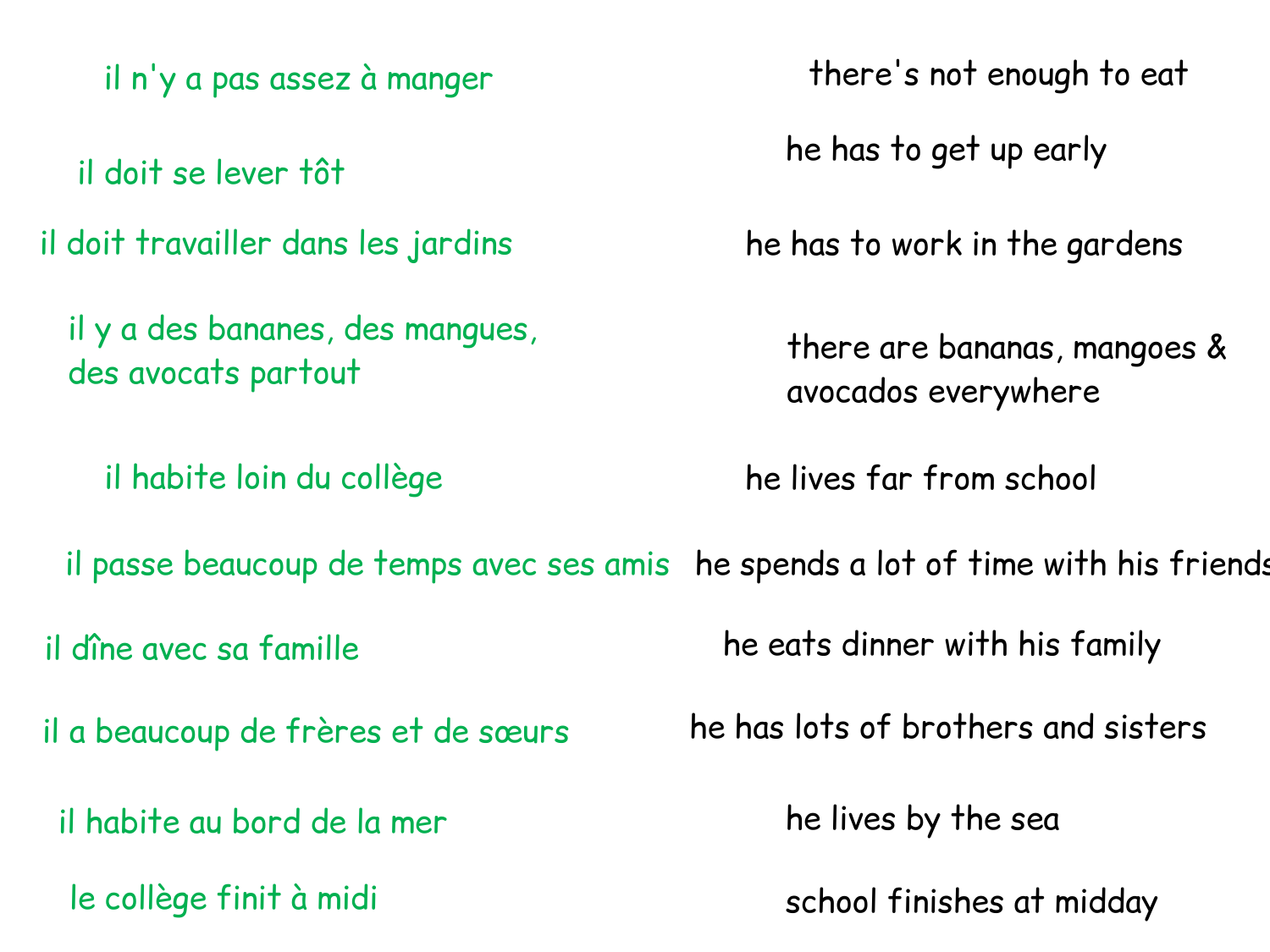

there's not enough to eat
il n'y a pas assez à manger
he has to get up early
il doit se lever tôt
il doit travailler dans les jardins
he has to work in the gardens
il y a des bananes, des mangues, des avocats partout
there are bananas, mangoes & avocados everywhere
il habite loin du collège
he lives far from school
il passe beaucoup de temps avec ses amis
he spends a lot of time with his friends
he eats dinner with his family
il dîne avec sa famille
he has lots of brothers and sisters
il a beaucoup de frères et de sœurs
he lives by the sea
il habite au bord de la mer
school finishes at midday
le collège finit à midi